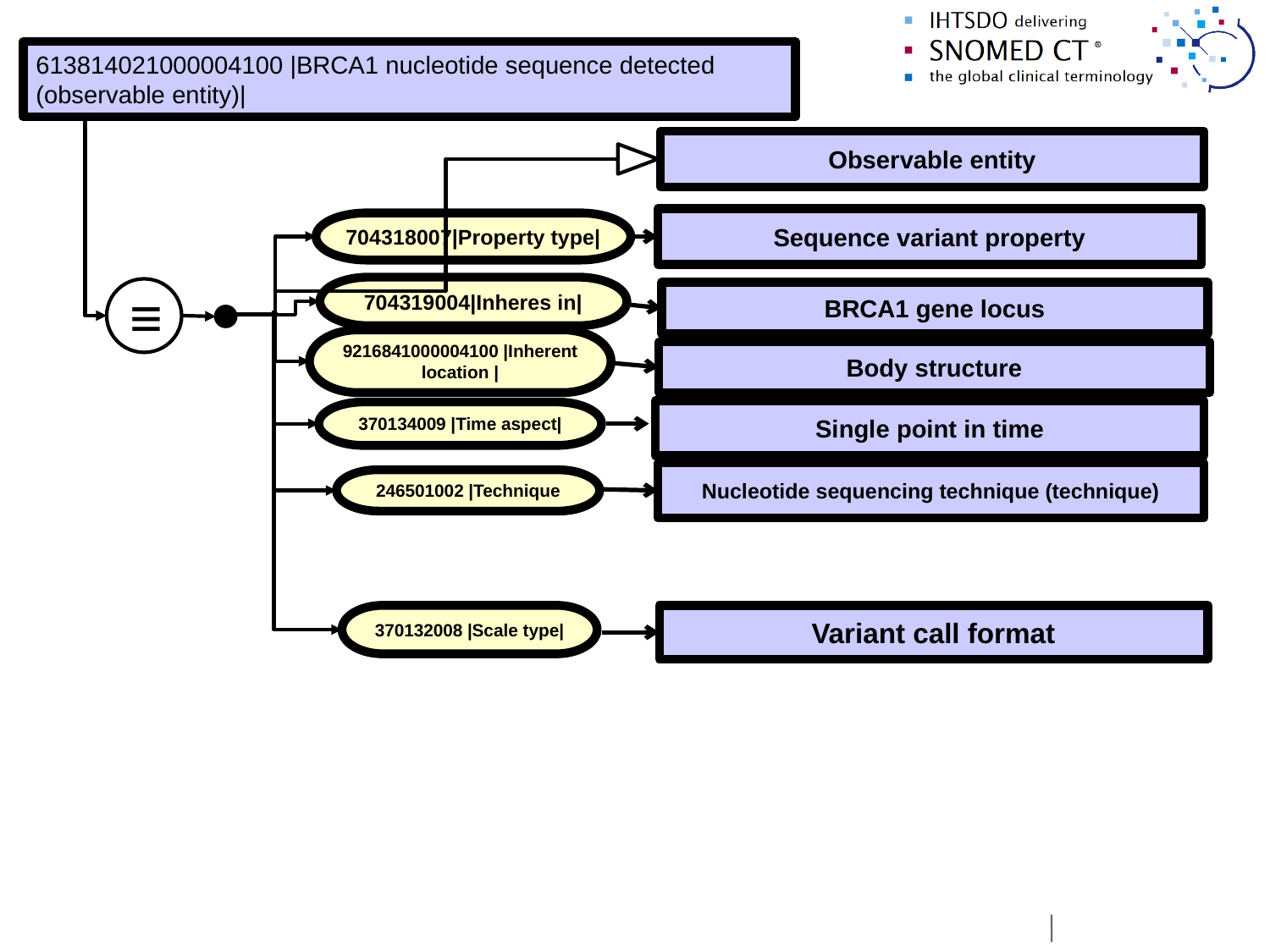

# Agreed flattened quality observable model template for trial use
613814021000004100 |BRCA1 nucleotide sequence detected (observable entity)|
Observable entity

Sequence variant property
704318007|Property type|

704319004|Inheres in|
≡
BRCA1 gene locus

9216841000004100 |Inherent location |
Body structure
Single point in time
370134009 |Time aspect|
Nucleotide sequencing technique (technique)
246501002 |Technique
Variant call format
370132008 |Scale type|